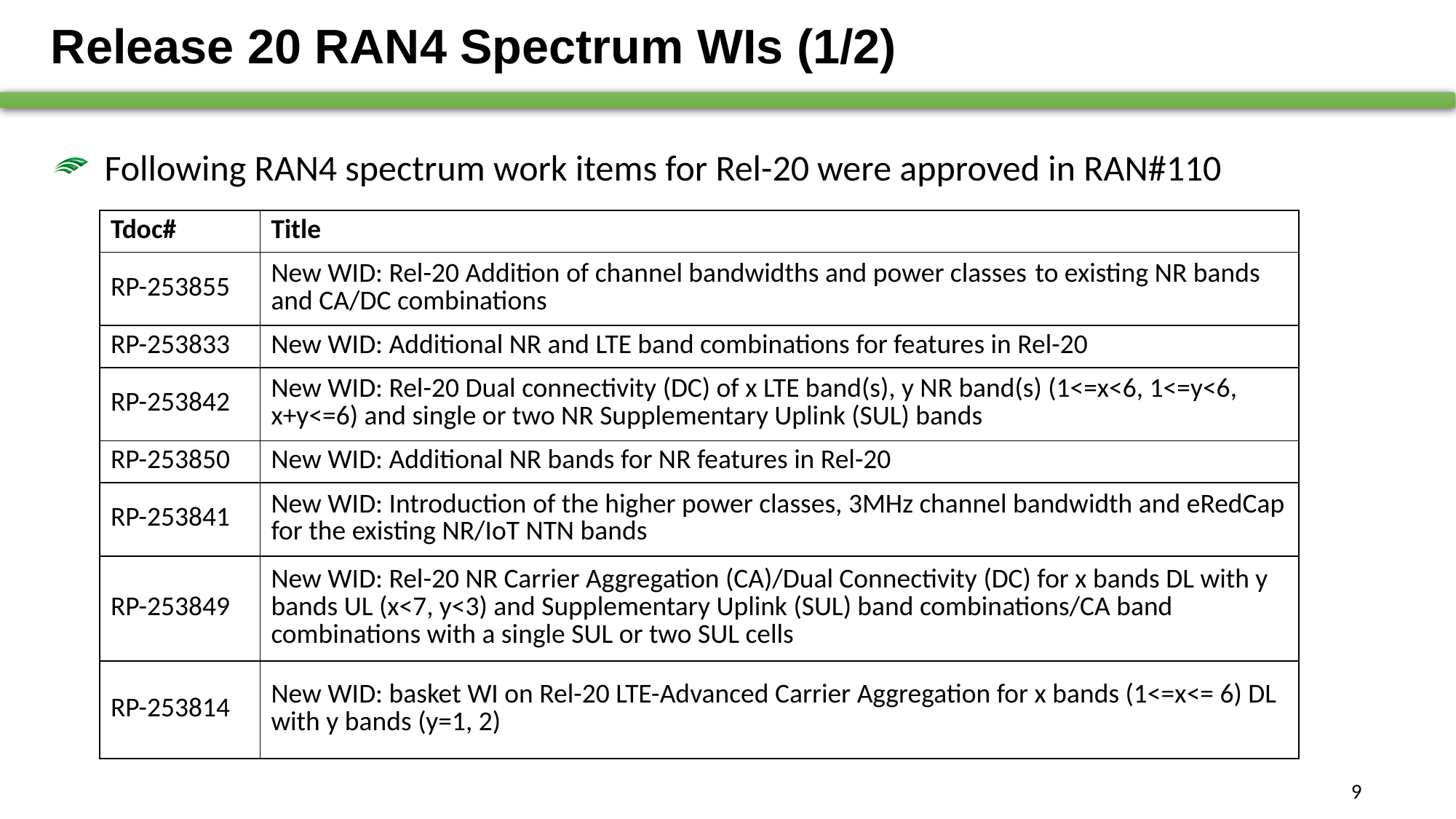

# Release 20 RAN4 Spectrum WIs (1/2)
Following RAN4 spectrum work items for Rel-20 were approved in RAN#110

| Tdoc# | Title |
| --- | --- |
| RP-253855 | New WID: Rel-20 Addition of channel bandwidths and power classes to existing NR bands and CA/DC combinations |
| RP-253833 | New WID: Additional NR and LTE band combinations for features in Rel-20 |
| RP-253842 | New WID: Rel-20 Dual connectivity (DC) of x LTE band(s), y NR band(s) (1<=x<6, 1<=y<6, x+y<=6) and single or two NR Supplementary Uplink (SUL) bands |
| RP-253850 | New WID: Additional NR bands for NR features in Rel-20 |
| RP-253841 | New WID: Introduction of the higher power classes, 3MHz channel bandwidth and eRedCap for the existing NR/IoT NTN bands |
| RP-253849 | New WID: Rel-20 NR Carrier Aggregation (CA)/Dual Connectivity (DC) for x bands DL with y bands UL (x<7, y<3) and Supplementary Uplink (SUL) band combinations/CA band combinations with a single SUL or two SUL cells |
| RP-253814 | New WID: basket WI on Rel-20 LTE-Advanced Carrier Aggregation for x bands (1<=x<= 6) DL with y bands (y=1, 2) |